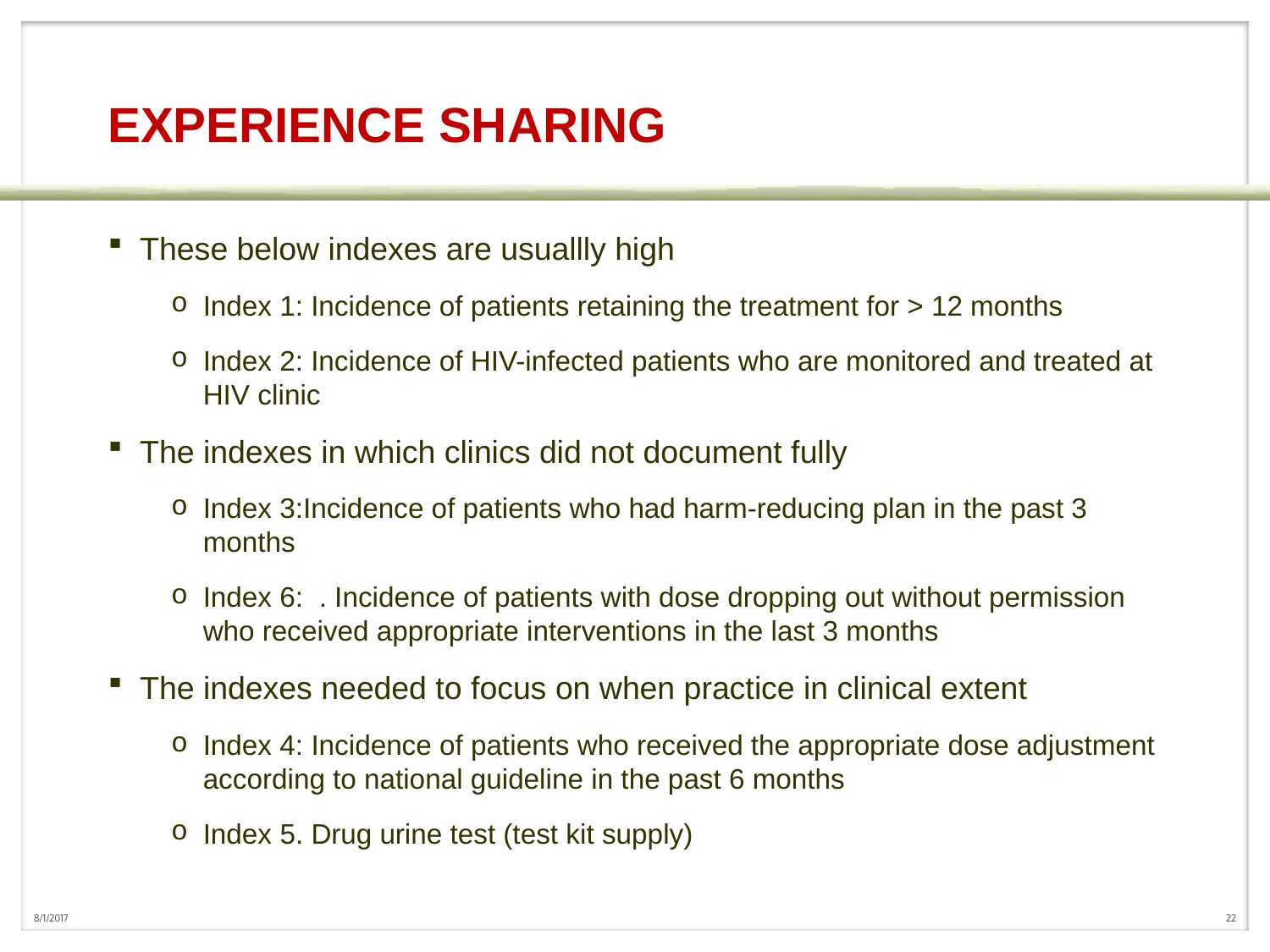

# EXPERIENCE SHARING
These below indexes are usuallly high
Index 1: Incidence of patients retaining the treatment for > 12 months
Index 2: Incidence of HIV-infected patients who are monitored and treated at HIV clinic
The indexes in which clinics did not document fully
Index 3:Incidence of patients who had harm-reducing plan in the past 3 months
Index 6:  . Incidence of patients with dose dropping out without permission who received appropriate interventions in the last 3 months
The indexes needed to focus on when practice in clinical extent
Index 4: Incidence of patients who received the appropriate dose adjustment according to national guideline in the past 6 months
Index 5. Drug urine test (test kit supply)

8/1/2017
22